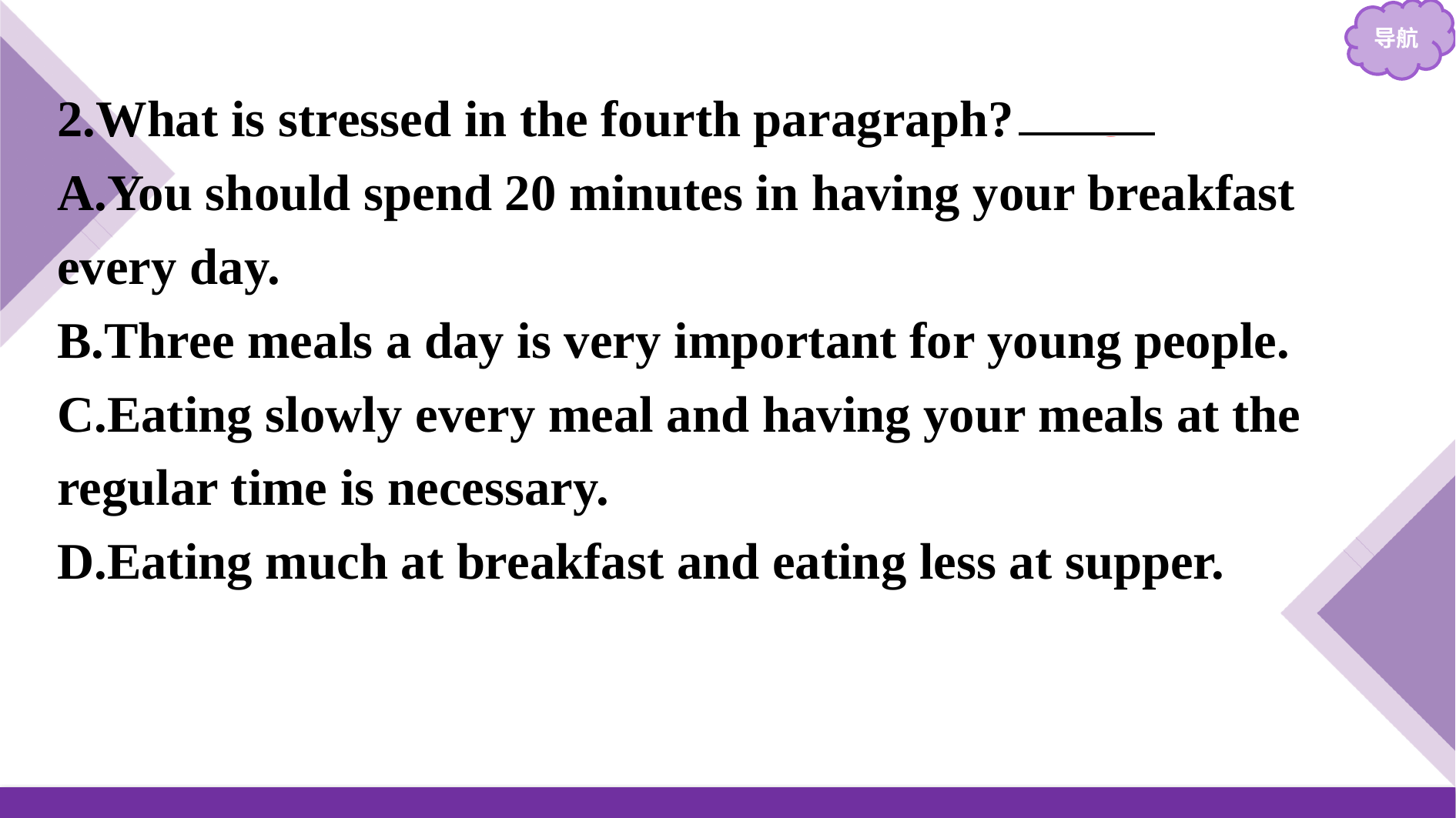

2.What is stressed in the fourth paragraph?　C
A.You should spend 20 minutes in having your breakfast every day.
B.Three meals a day is very important for young people.
C.Eating slowly every meal and having your meals at the regular time is necessary.
D.Eating much at breakfast and eating less at supper.